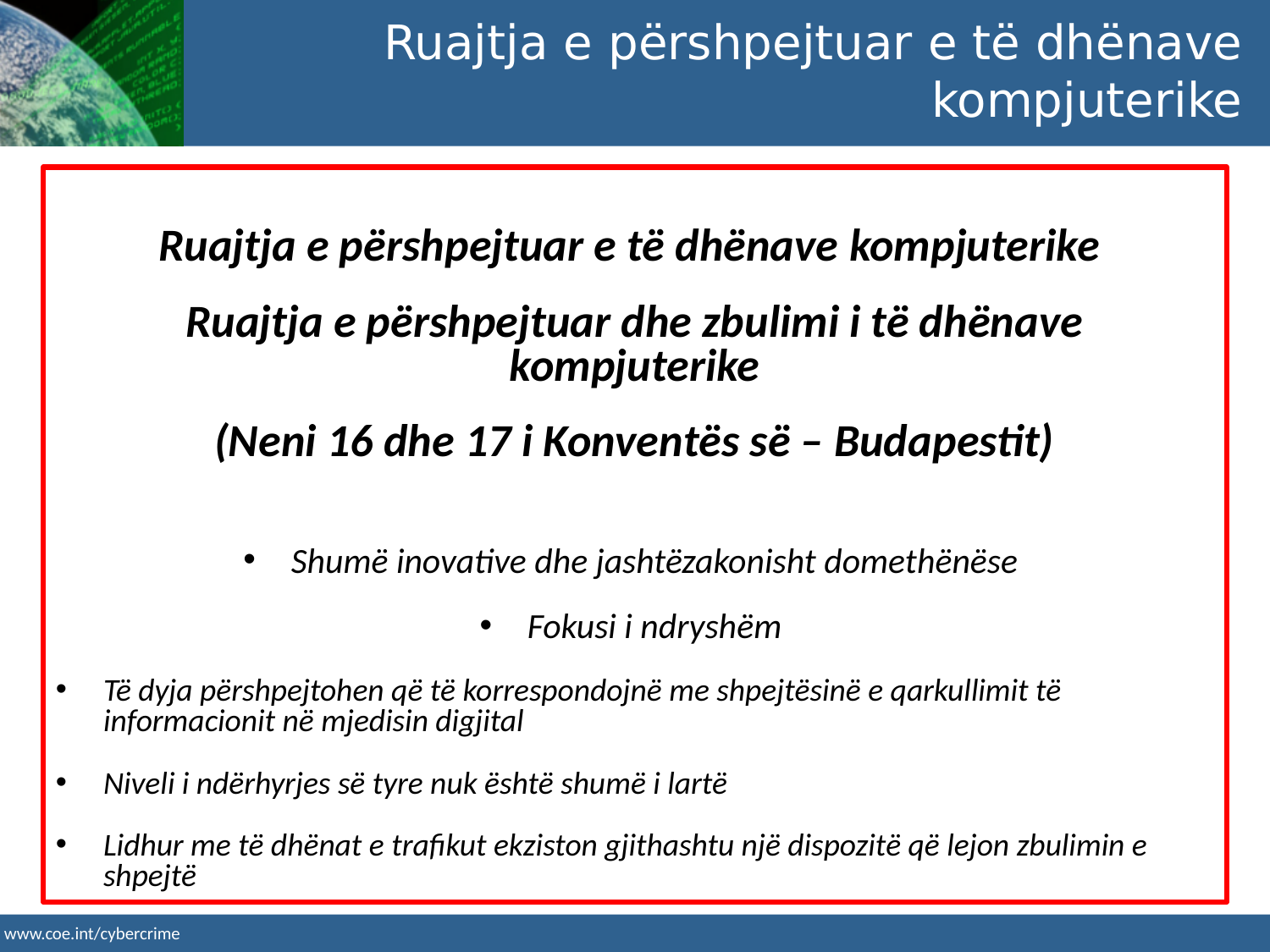

Ruajtja e përshpejtuar e të dhënave kompjuterike

Ruajtja e përshpejtuar e të dhënave kompjuterike
Ruajtja e përshpejtuar dhe zbulimi i të dhënave kompjuterike
(Neni 16 dhe 17 i Konventës së – Budapestit)

Shumë inovative dhe jashtëzakonisht domethënëse
Fokusi i ndryshëm
Të dyja përshpejtohen që të korrespondojnë me shpejtësinë e qarkullimit të informacionit në mjedisin digjital
Niveli i ndërhyrjes së tyre nuk është shumë i lartë
Lidhur me të dhënat e trafikut ekziston gjithashtu një dispozitë që lejon zbulimin e shpejtë